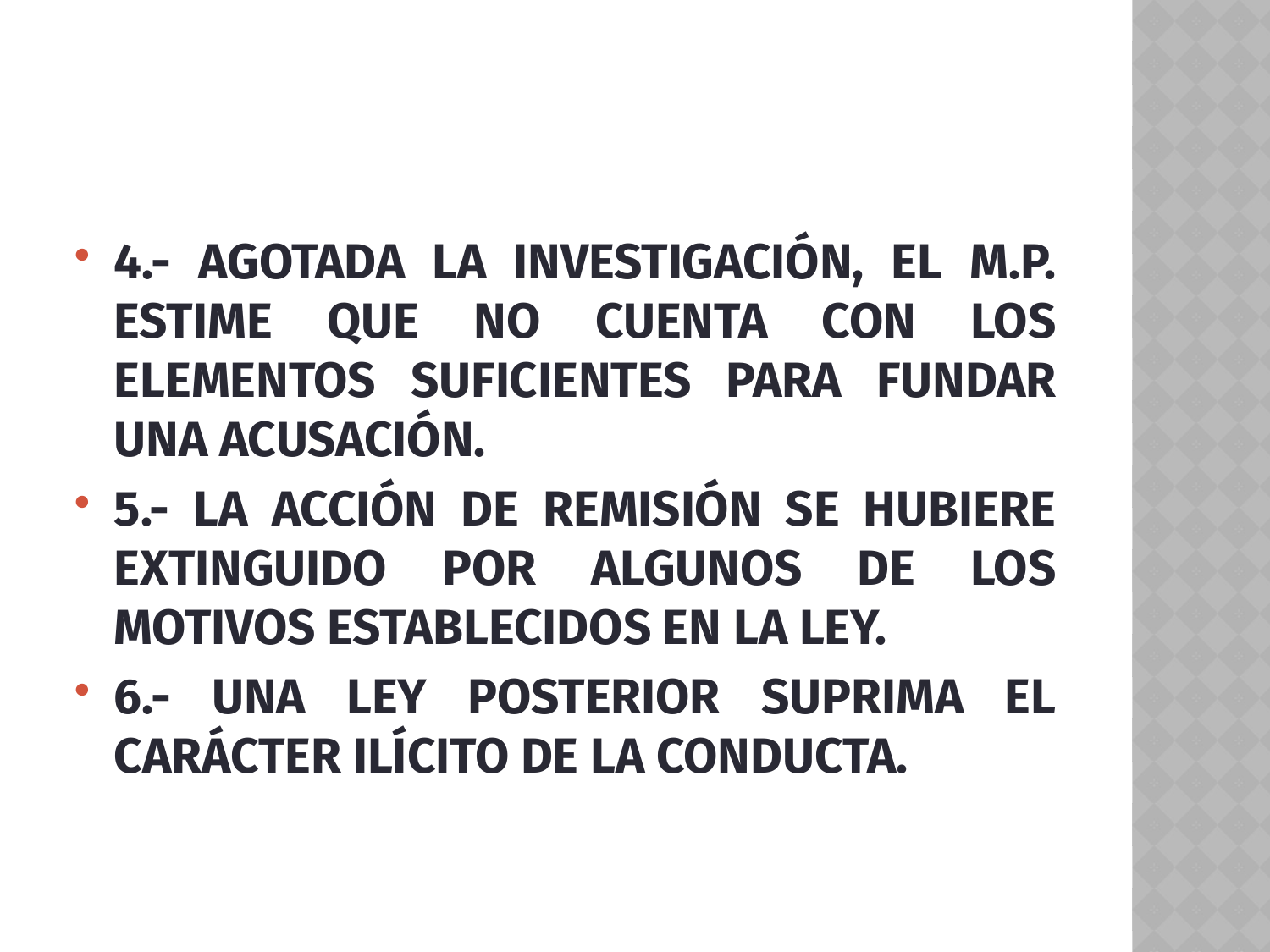

#
4.- AGOTADA LA INVESTIGACIÓN, EL M.P. ESTIME QUE NO CUENTA CON LOS ELEMENTOS SUFICIENTES PARA FUNDAR UNA ACUSACIÓN.
5.- LA ACCIÓN DE REMISIÓN SE HUBIERE EXTINGUIDO POR ALGUNOS DE LOS MOTIVOS ESTABLECIDOS EN LA LEY.
6.- UNA LEY POSTERIOR SUPRIMA EL CARÁCTER ILÍCITO DE LA CONDUCTA.